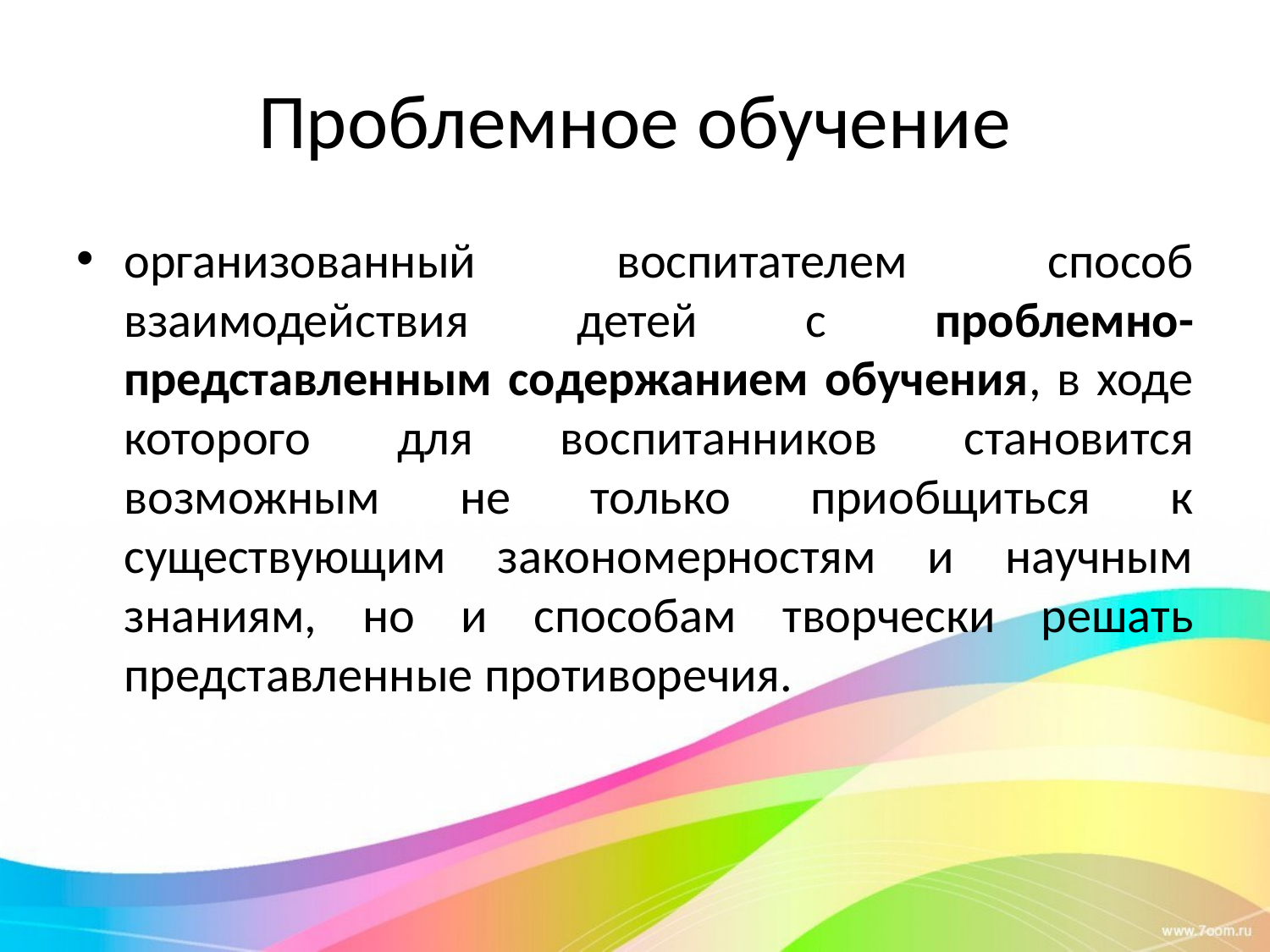

# Проблемное обучение
организованный воспитателем способ взаимодействия детей с проблемно-представленным содержанием обучения, в ходе которого для воспитанников становится возможным не только приобщиться к существующим закономерностям и научным знаниям, но и способам творчески решать представленные противоречия.